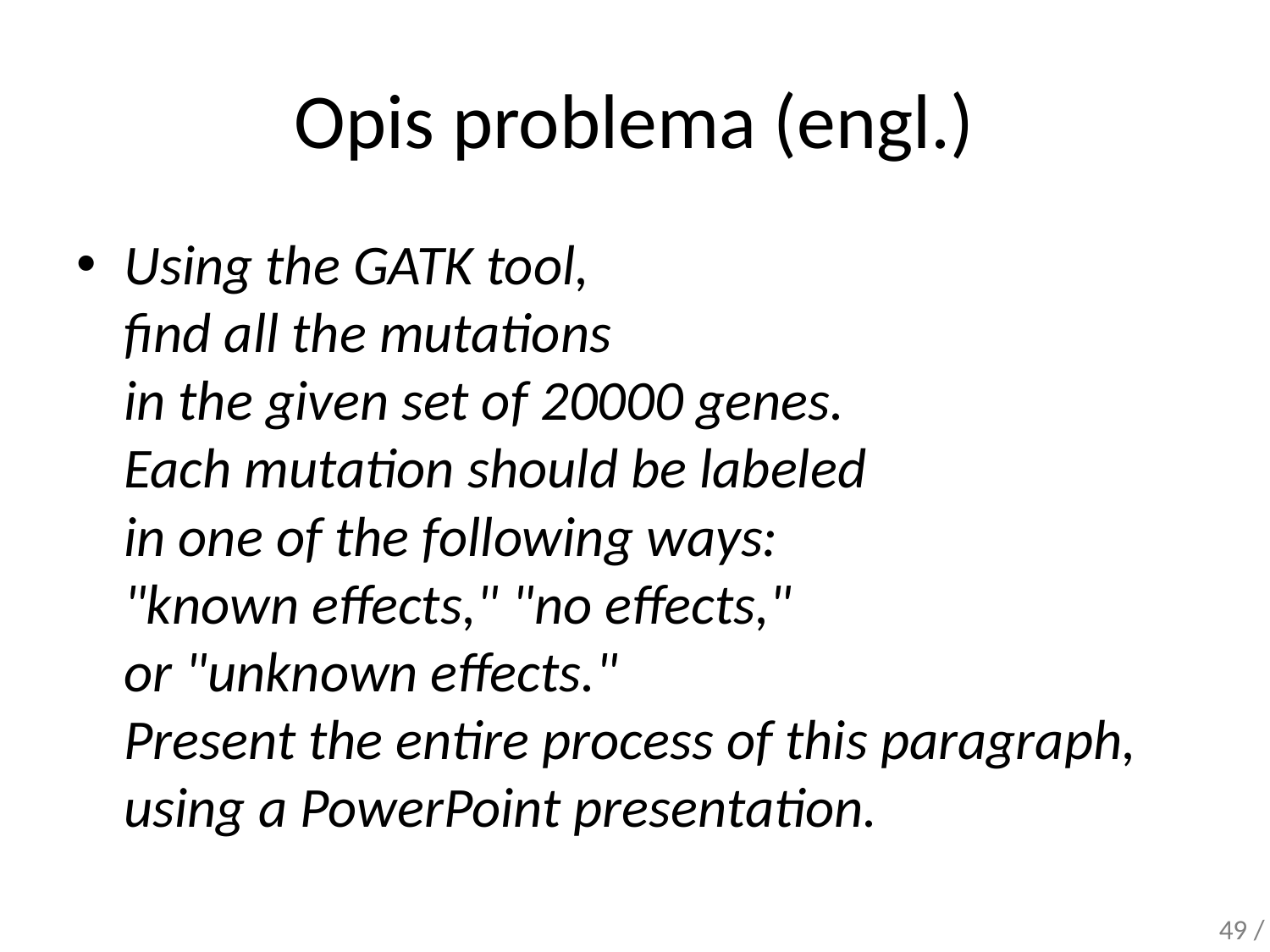

# Opis problema (engl.)
Using the GATK tool,
find all the mutations
in the given set of 20000 genes.
Each mutation should be labeled
in one of the following ways:
"known effects," "no effects,"
or "unknown effects."
Present the entire process of this paragraph, using a PowerPoint presentation.